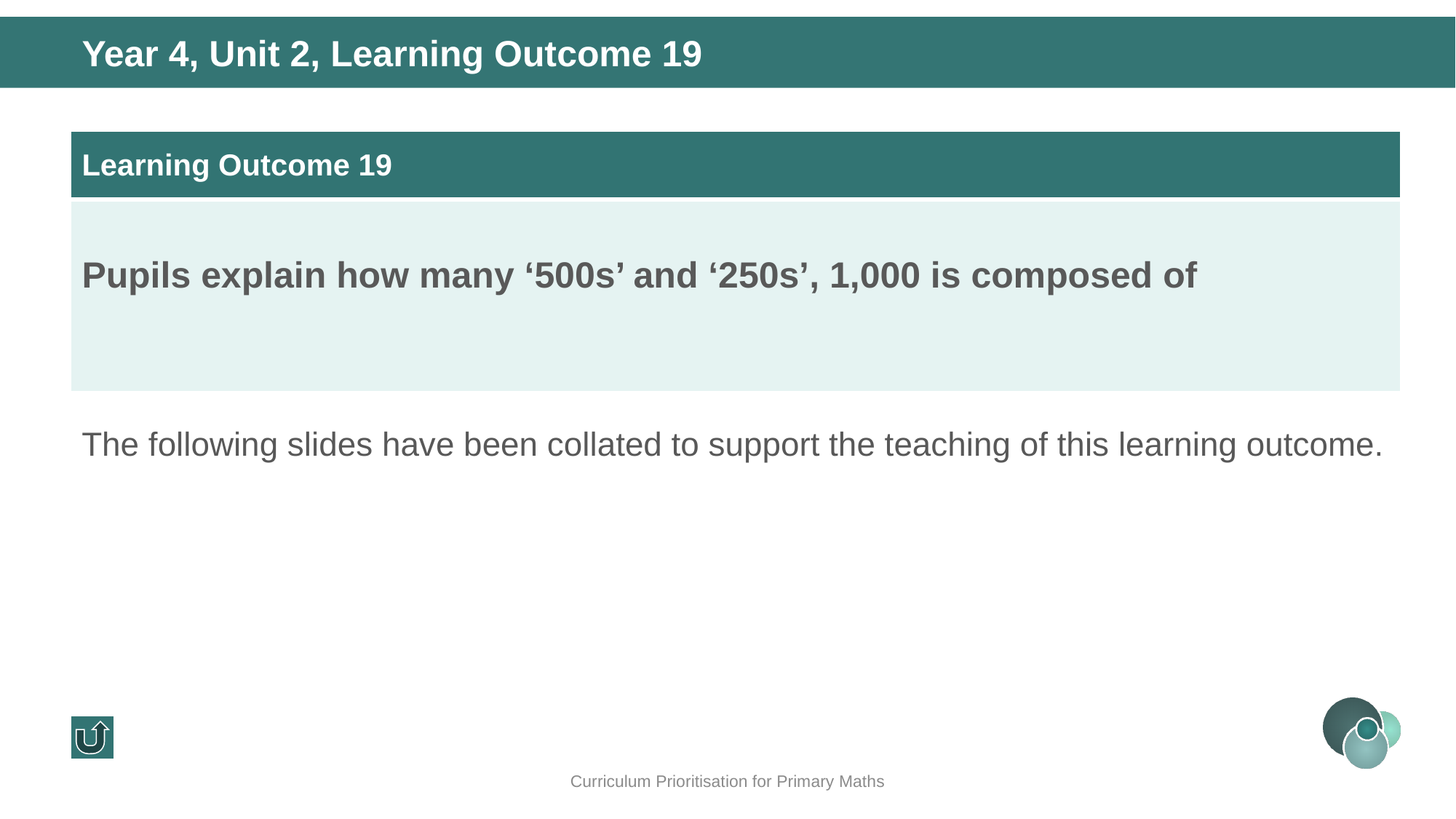

Year 4, Unit 2, Learning Outcome 19
| Learning Outcome 19 |
| --- |
| Pupils explain how many ‘500s’ and ‘250s’, 1,000 is composed of |
The following slides have been collated to support the teaching of this learning outcome.

Curriculum Prioritisation for Primary Maths